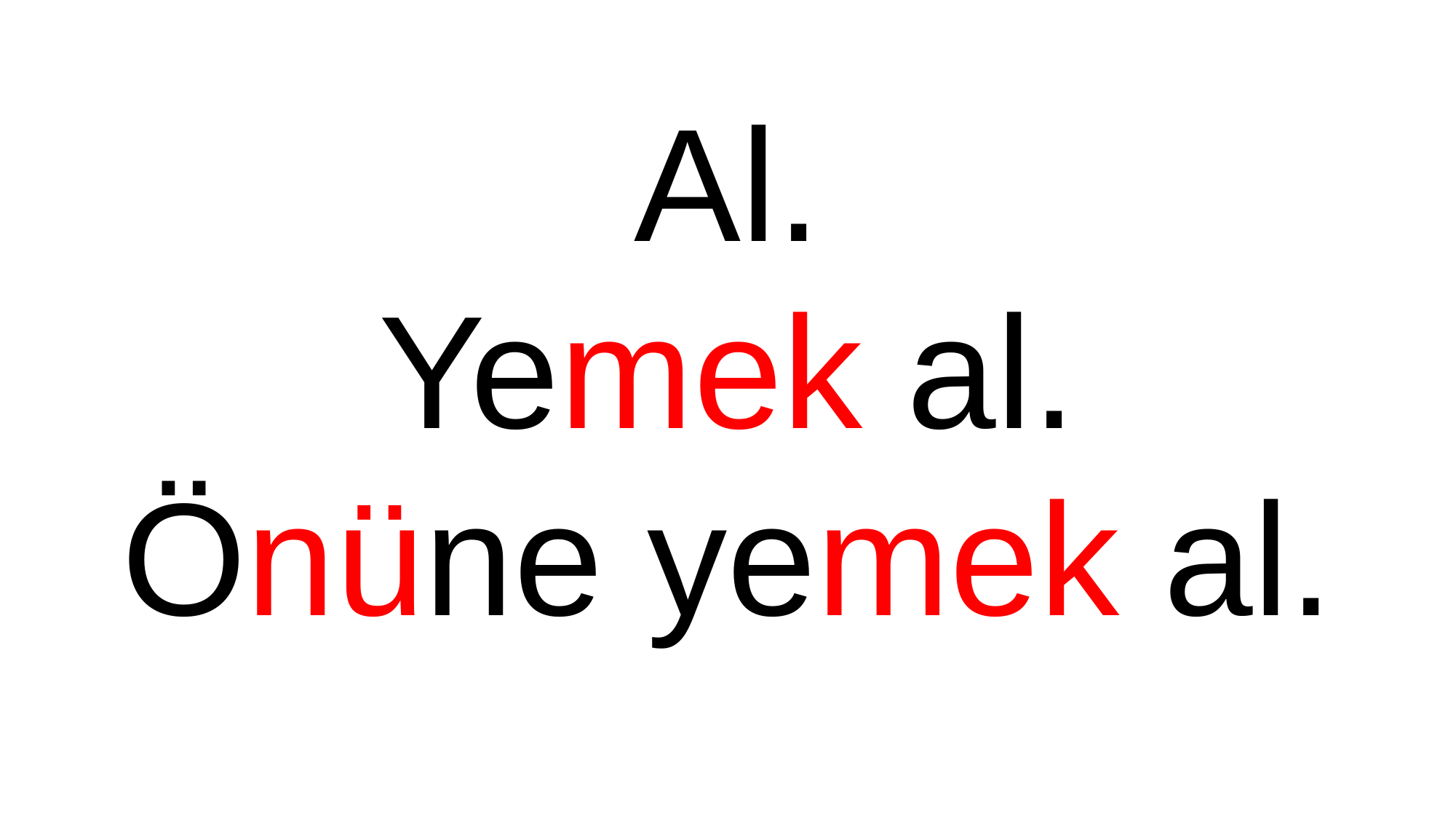

#
Al.
Yemek al.
Önüne yemek al.